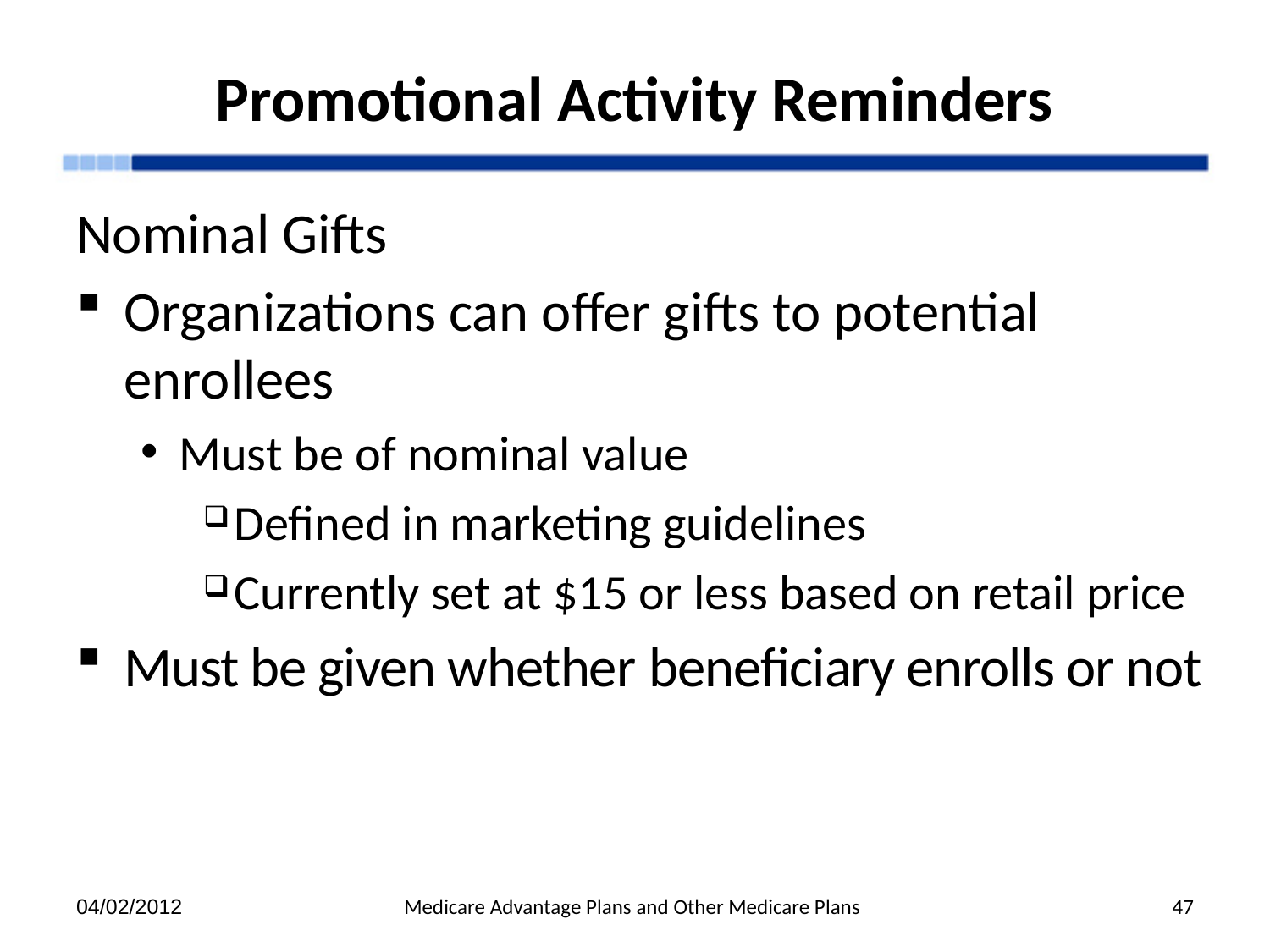

# Promotional Activity Reminders
Nominal Gifts
Organizations can offer gifts to potential enrollees
Must be of nominal value
Defined in marketing guidelines
Currently set at $15 or less based on retail price
Must be given whether beneficiary enrolls or not
04/02/2012
Medicare Advantage Plans and Other Medicare Plans
47